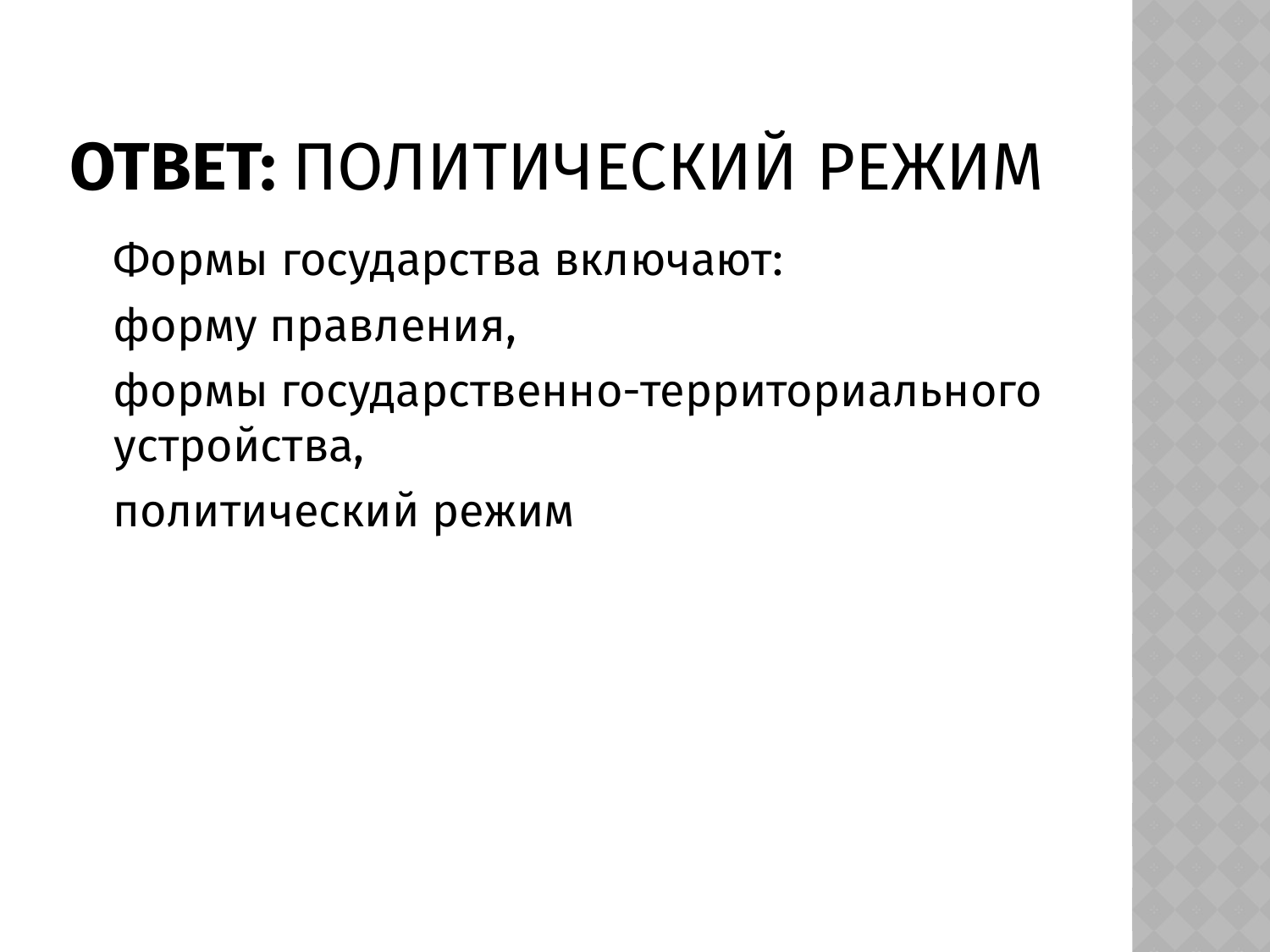

# Ответ: политический режим
   Формы государства включают:
   форму правления,
   формы государственно-территориального устройства,
   политический режим